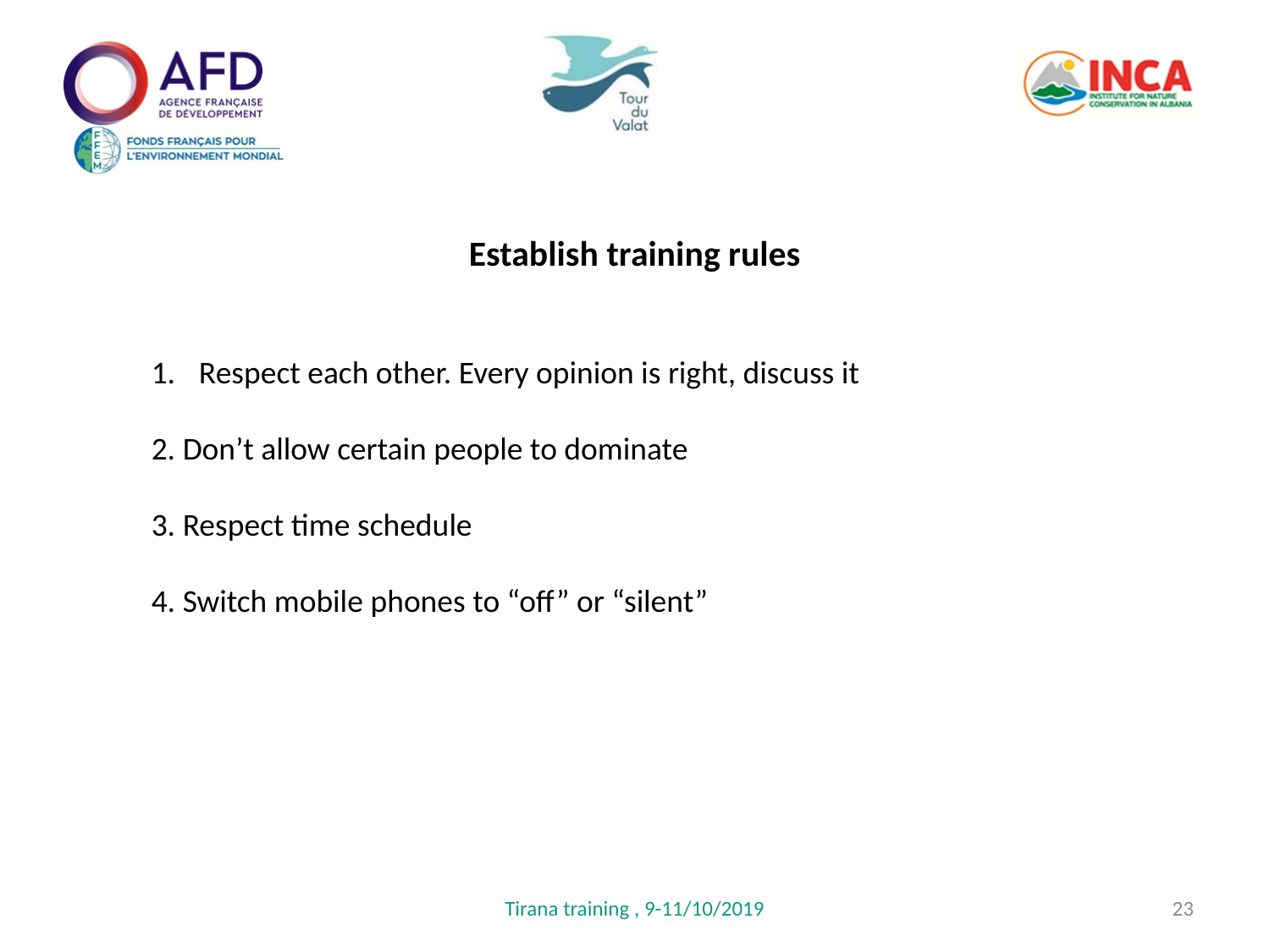

Establish training rules

Respect each other. Every opinion is right, discuss it

2. Don’t allow certain people to dominate

3. Respect time schedule

4. Switch mobile phones to “off” or “silent”

Tirana training , 9-11/10/2019
23